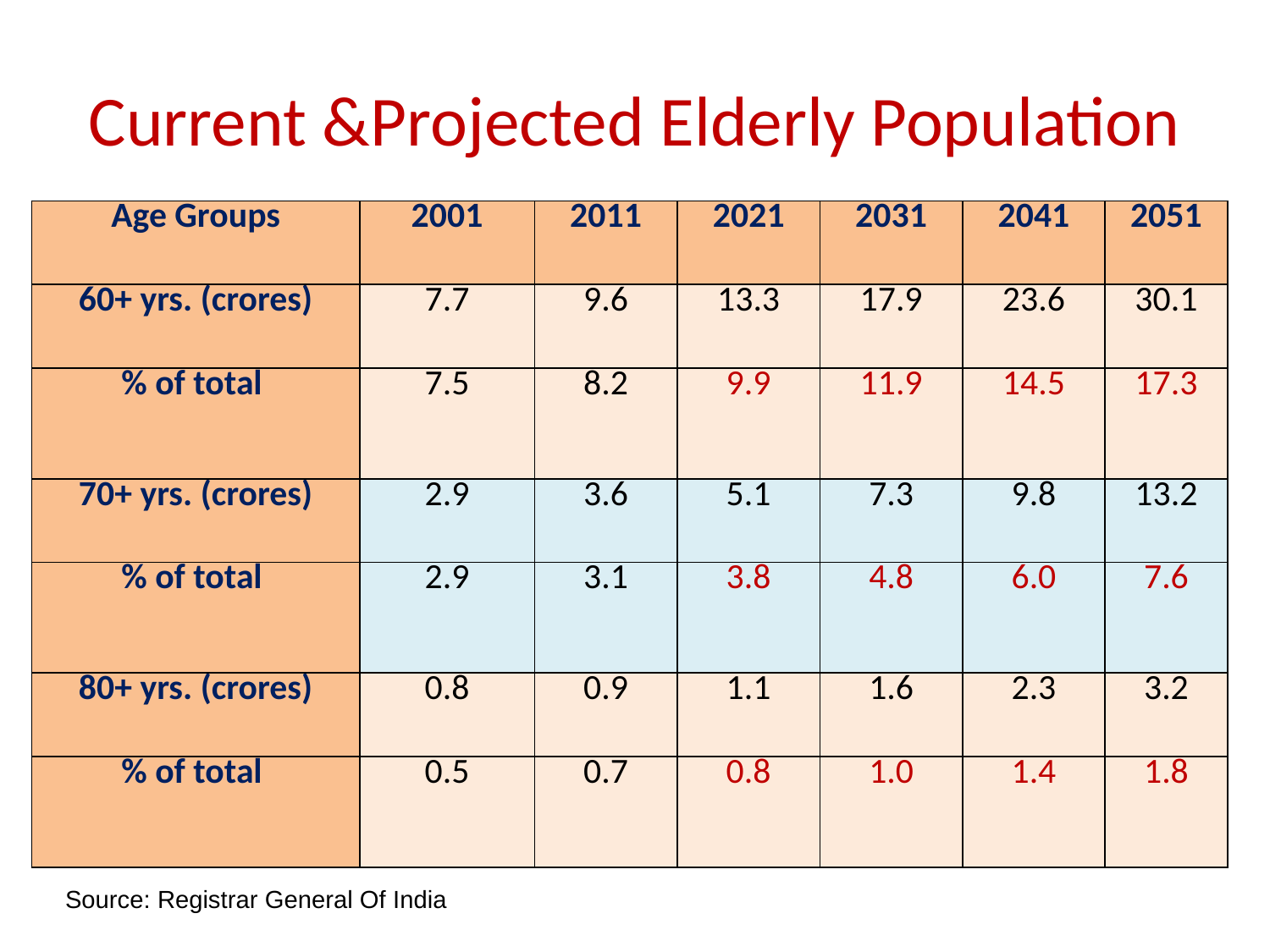

# Current &Projected Elderly Population
| Age Groups | 2001 | 2011 | 2021 | 2031 | 2041 | 2051 |
| --- | --- | --- | --- | --- | --- | --- |
| 60+ yrs. (crores) | 7.7 | 9.6 | 13.3 | 17.9 | 23.6 | 30.1 |
| % of total | 7.5 | 8.2 | 9.9 | 11.9 | 14.5 | 17.3 |
| 70+ yrs. (crores) | 2.9 | 3.6 | 5.1 | 7.3 | 9.8 | 13.2 |
| % of total | 2.9 | 3.1 | 3.8 | 4.8 | 6.0 | 7.6 |
| 80+ yrs. (crores) | 0.8 | 0.9 | 1.1 | 1.6 | 2.3 | 3.2 |
| % of total | 0.5 | 0.7 | 0.8 | 1.0 | 1.4 | 1.8 |
Source: Registrar General Of India